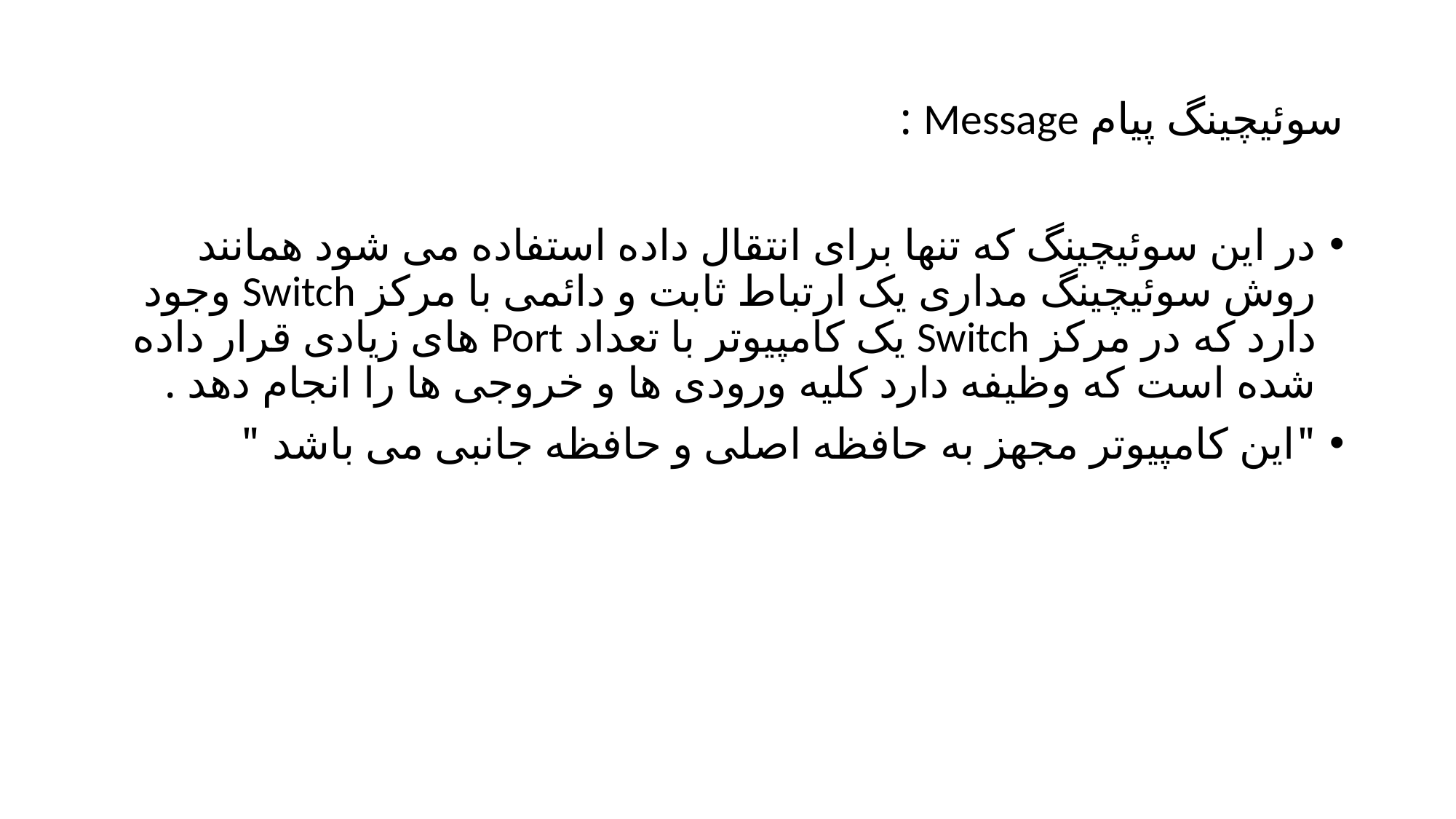

# سوئیچینگ پیام Message :
در این سوئیچینگ که تنها برای انتقال داده استفاده می شود همانند روش سوئیچینگ مداری یک ارتباط ثابت و دائمی با مرکز Switch وجود دارد که در مرکز Switch یک کامپیوتر با تعداد Port های زیادی قرار داده شده است که وظیفه دارد کلیه ورودی ها و خروجی ها را انجام دهد .
"این کامپیوتر مجهز به حافظه اصلی و حافظه جانبی می باشد "